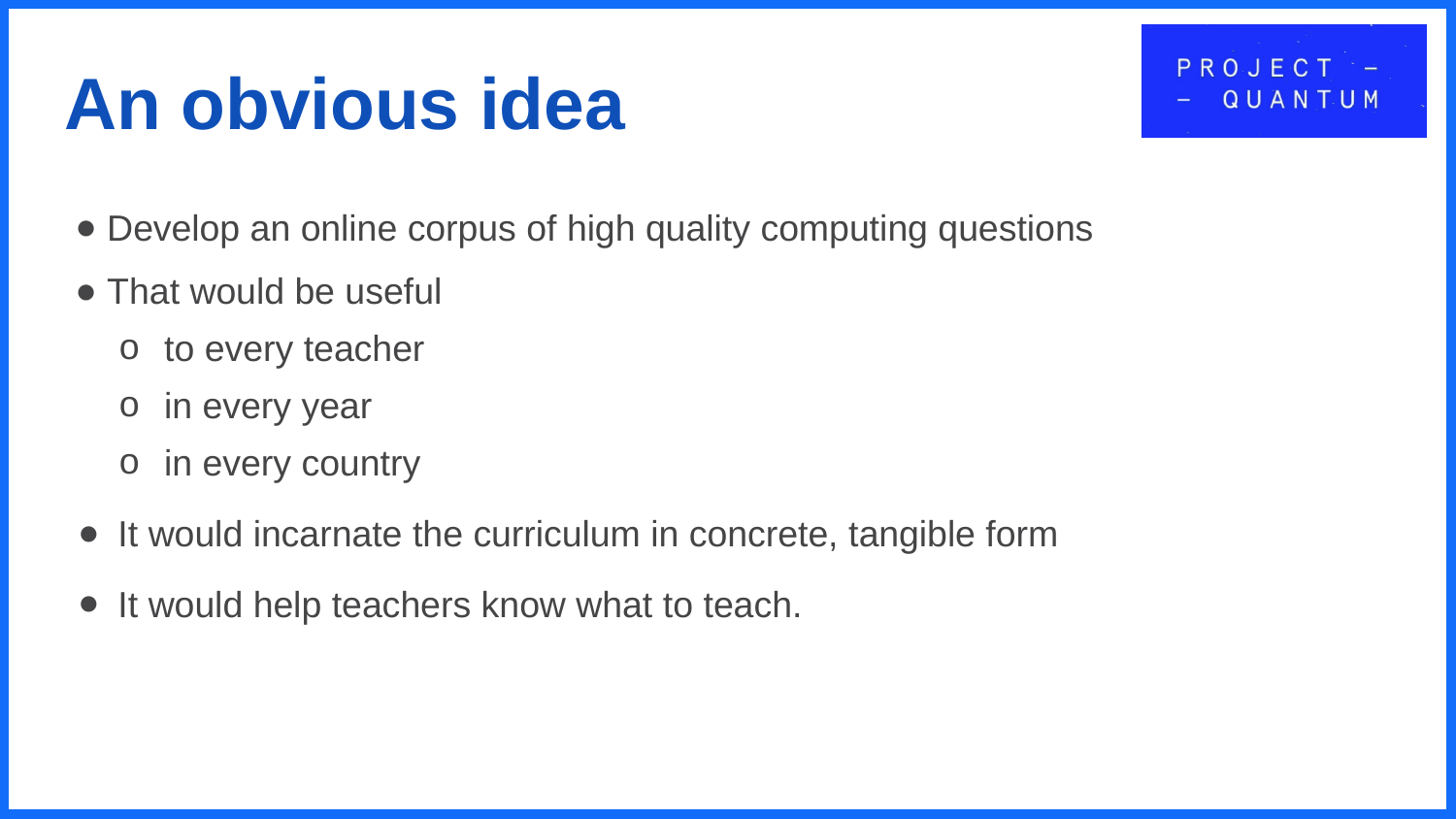

# An obvious idea
Develop an online corpus of high quality computing questions
That would be useful
to every teacher
in every year
in every country
It would incarnate the curriculum in concrete, tangible form
It would help teachers know what to teach.